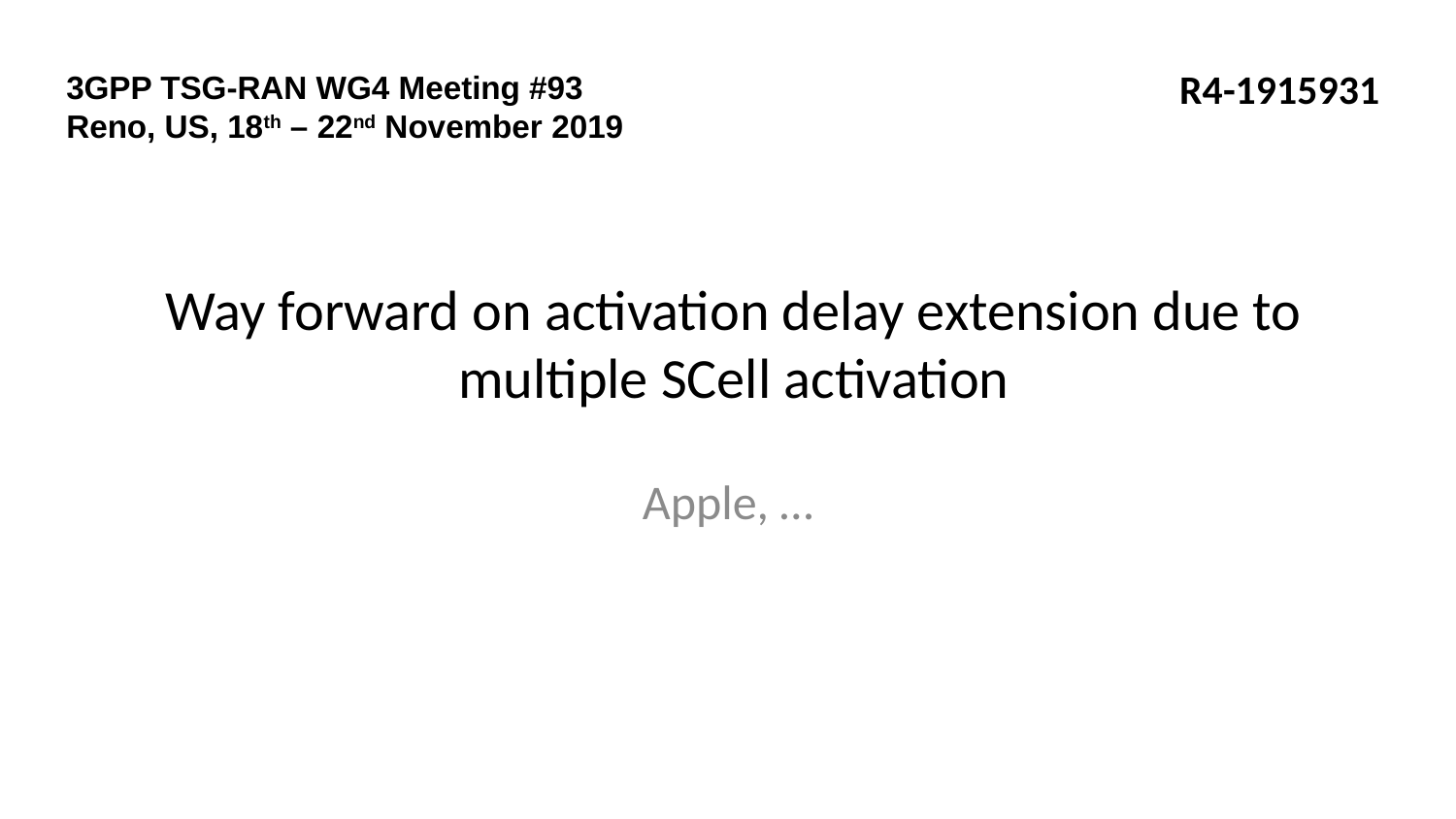

R4-1915931
3GPP TSG-RAN WG4 Meeting #93
Reno, US, 18th – 22nd November 2019
# Way forward on activation delay extension due to multiple SCell activation
Apple, …